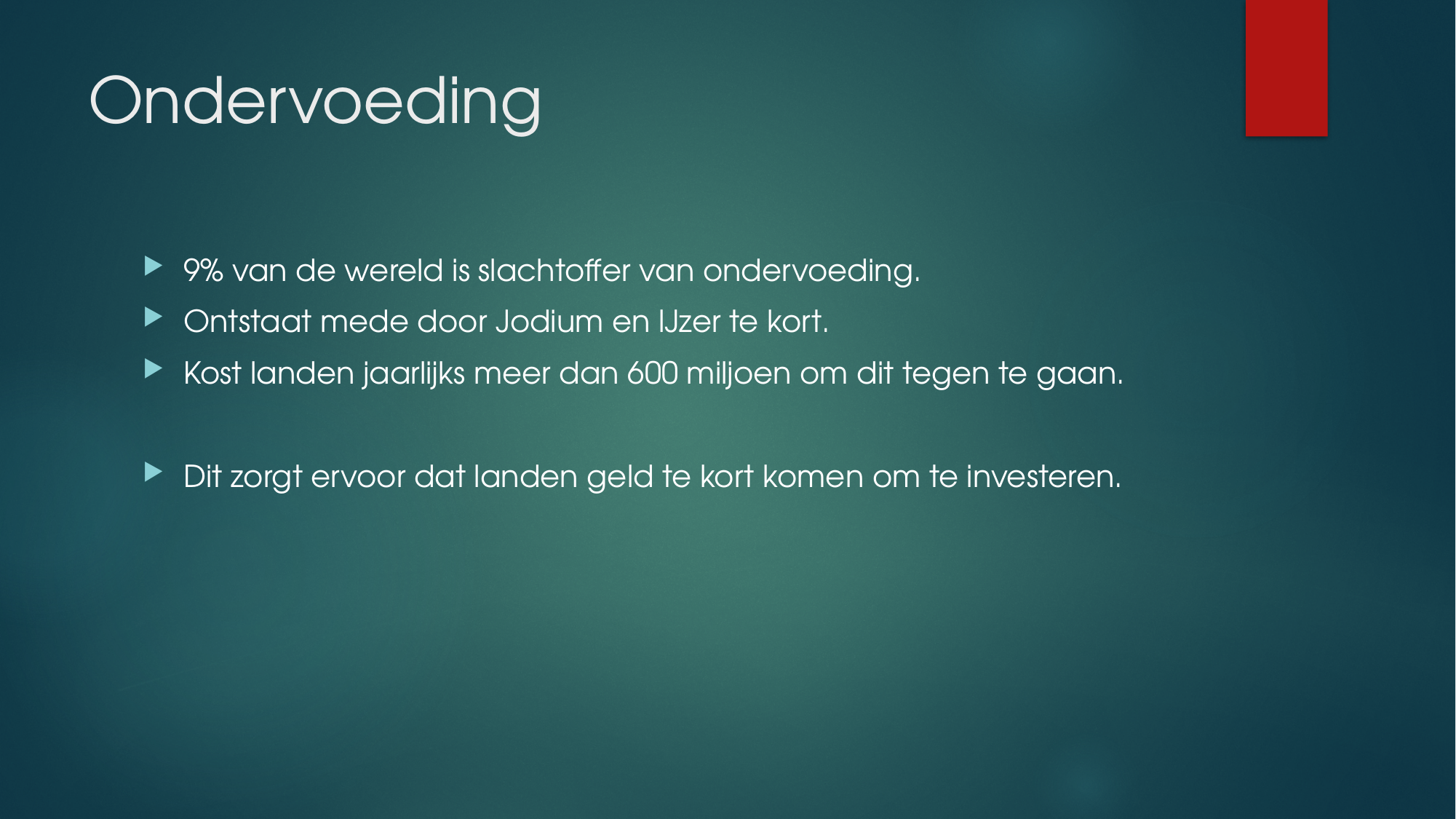

# Ondervoeding
9% van de wereld is slachtoffer van ondervoeding.
Ontstaat mede door Jodium en IJzer te kort.
Kost landen jaarlijks meer dan 600 miljoen om dit tegen te gaan.

Dit zorgt ervoor dat landen geld te kort komen om te investeren.